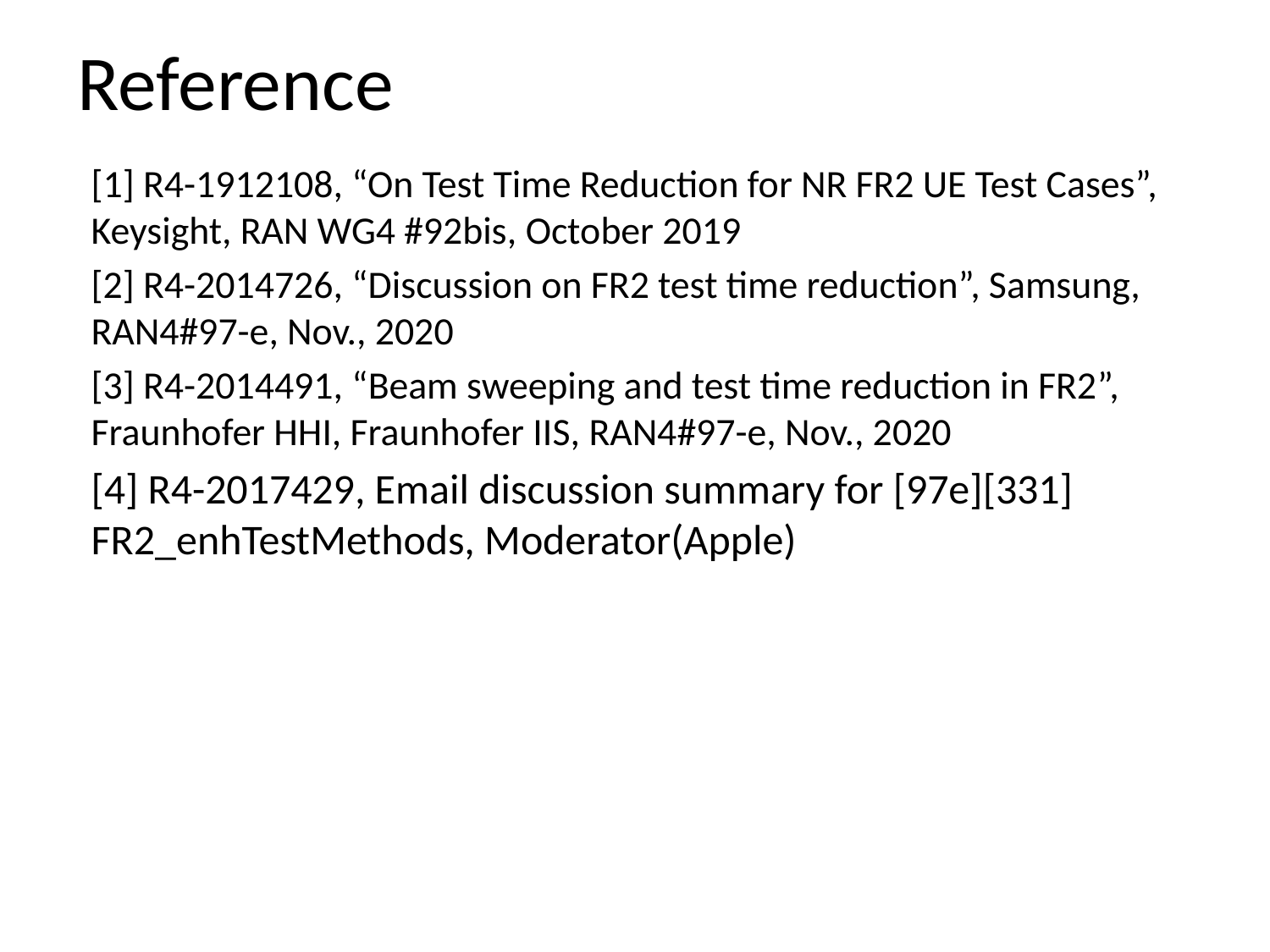

# Reference
[1] R4-1912108, “On Test Time Reduction for NR FR2 UE Test Cases”, Keysight, RAN WG4 #92bis, October 2019
[2] R4-2014726, “Discussion on FR2 test time reduction”, Samsung, RAN4#97-e, Nov., 2020
[3] R4-2014491, “Beam sweeping and test time reduction in FR2”, Fraunhofer HHI, Fraunhofer IIS, RAN4#97-e, Nov., 2020
[4] R4-2017429, Email discussion summary for [97e][331] FR2_enhTestMethods, Moderator(Apple)